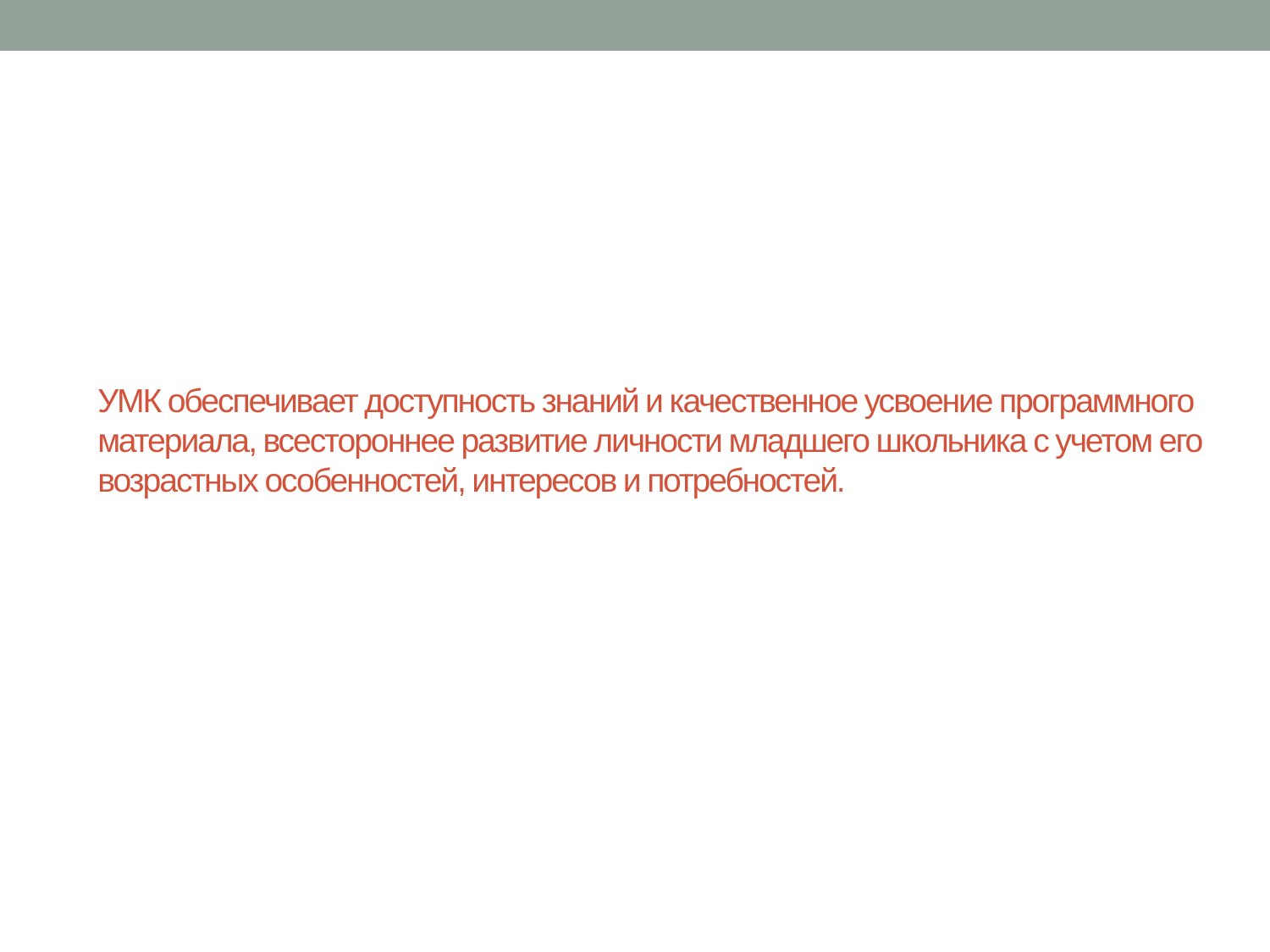

# УМК обеспечивает доступность знаний и качественное усвоение программного материала, всестороннее развитие личности младшего школьника с учетом его возрастных особенностей, интересов и потребностей.